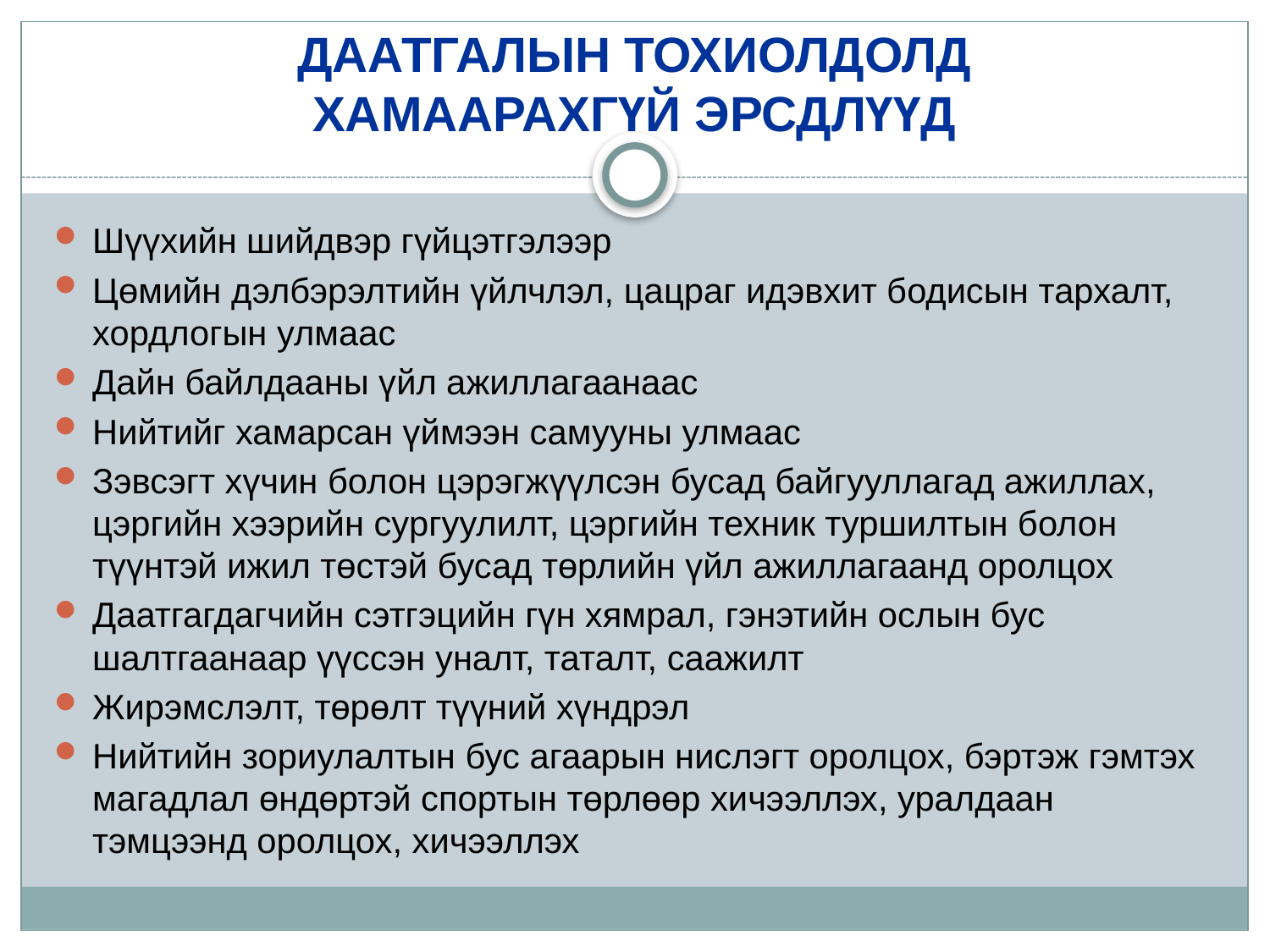

# ДААТГАЛЫН ТОХИОЛДОЛД ХАМААРАХГҮЙ ЭРСДЛҮҮД
Шүүхийн шийдвэр гүйцэтгэлээр
Цөмийн дэлбэрэлтийн үйлчлэл, цацраг идэвхит бодисын тархалт, хордлогын улмаас
Дайн байлдааны үйл ажиллагаанаас
Нийтийг хамарсан үймээн самууны улмаас
Зэвсэгт хүчин болон цэрэгжүүлсэн бусад байгууллагад ажиллах, цэргийн хээрийн сургуулилт, цэргийн техник туршилтын болон түүнтэй ижил төстэй бусад төрлийн үйл ажиллагаанд оролцох
Даатгагдагчийн сэтгэцийн гүн хямрал, гэнэтийн ослын бус шалтгаанаар үүссэн уналт, таталт, саажилт
Жирэмслэлт, төрөлт түүний хүндрэл
Нийтийн зориулалтын бус агаарын нислэгт оролцох, бэртэж гэмтэх магадлал өндөртэй спортын төрлөөр хичээллэх, уралдаан тэмцээнд оролцох, хичээллэх